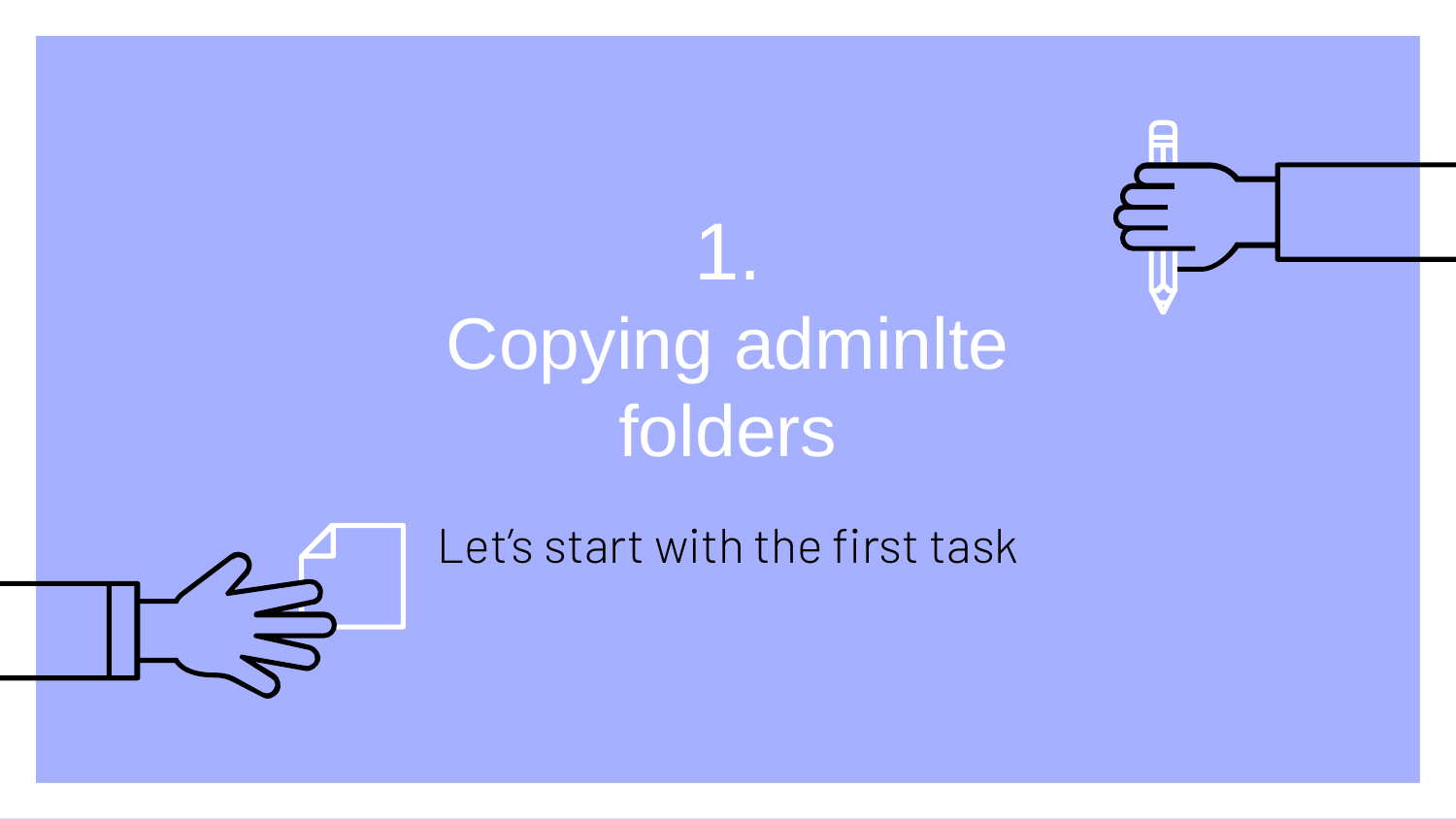

# 1.
Copying adminlte folders
Let’s start with the first task